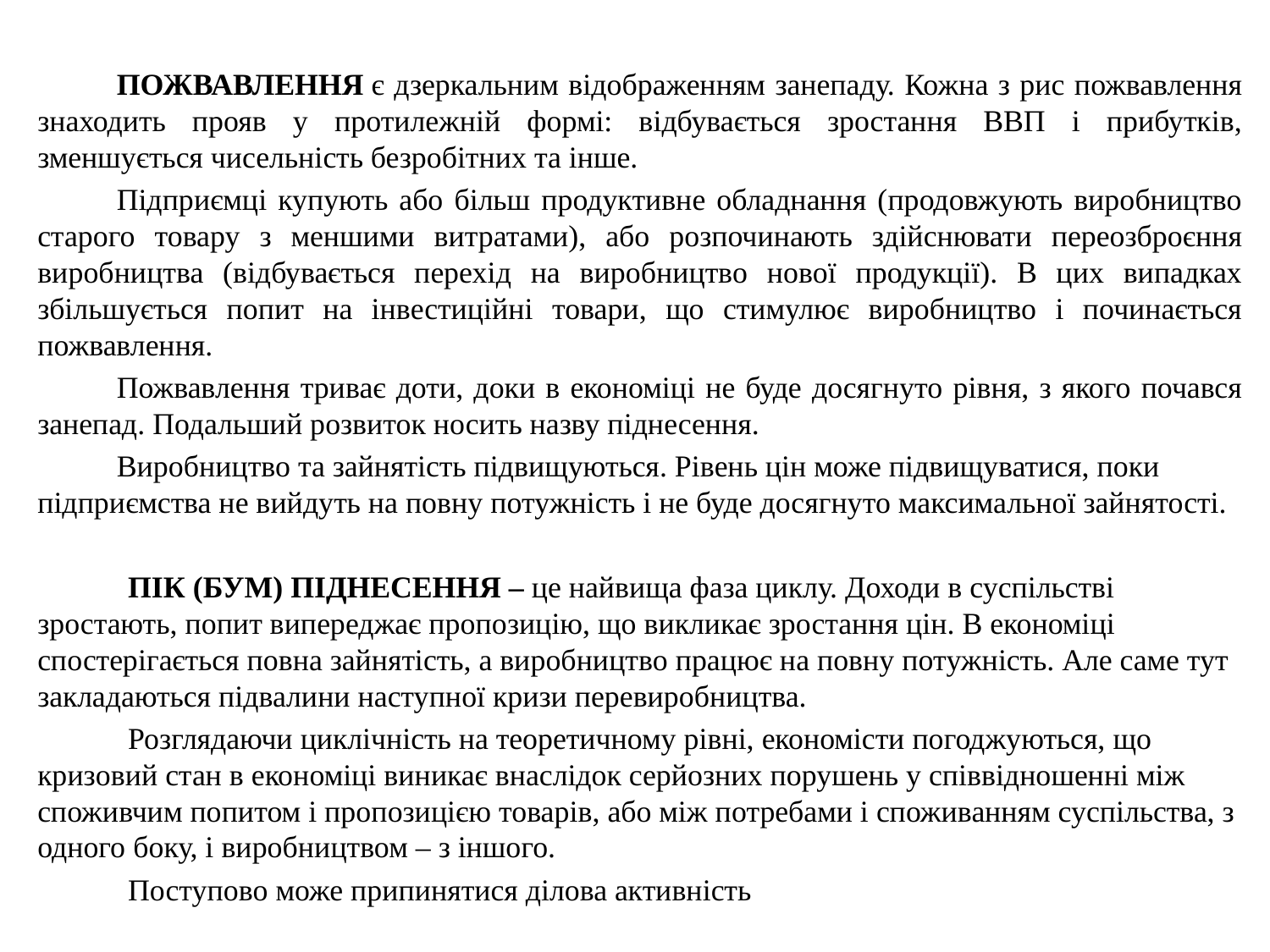

ПОЖВАВЛЕННЯ є дзеркальним відображенням занепаду. Кожна з рис пожвавлення знаходить прояв у протилежній формі: відбувається зростання ВВП і прибутків, зменшується чисельність безробітних та інше.
Підприємці купують або більш продуктивне обладнання (продовжують виробництво старого товару з меншими витратами), або розпочинають здійснювати переозброєння виробництва (відбувається перехід на виробництво нової продукції). В цих випадках збільшується попит на інвестиційні товари, що стимулює виробництво і починається пожвавлення.
Пожвавлення триває доти, доки в економіці не буде досягнуто рівня, з якого почався занепад. Подальший розвиток носить назву піднесення.
Виробництво та зайнятість підвищуються. Рівень цін може підвищуватися, поки підприємства не вийдуть на повну потужність і не буде досягнуто максимальної зайнятості.

ПІК (БУМ) ПІДНЕСЕННЯ – це найвища фаза циклу. Доходи в суспільстві зростають, попит випереджає пропозицію, що викликає зростання цін. В економіці спостерігається повна зайнятість, а виробництво працює на повну потужність. Але саме тут закладаються підвалини наступної кризи перевиробництва.
Розглядаючи циклічність на теоретичному рівні, економісти погоджуються, що кризовий стан в економіці виникає внаслідок серйозних порушень у співвідношенні між споживчим попитом і пропозицією товарів, або між потребами і споживанням суспільства, з одного боку, і виробництвом – з іншого.
Поступово може припинятися ділова активність